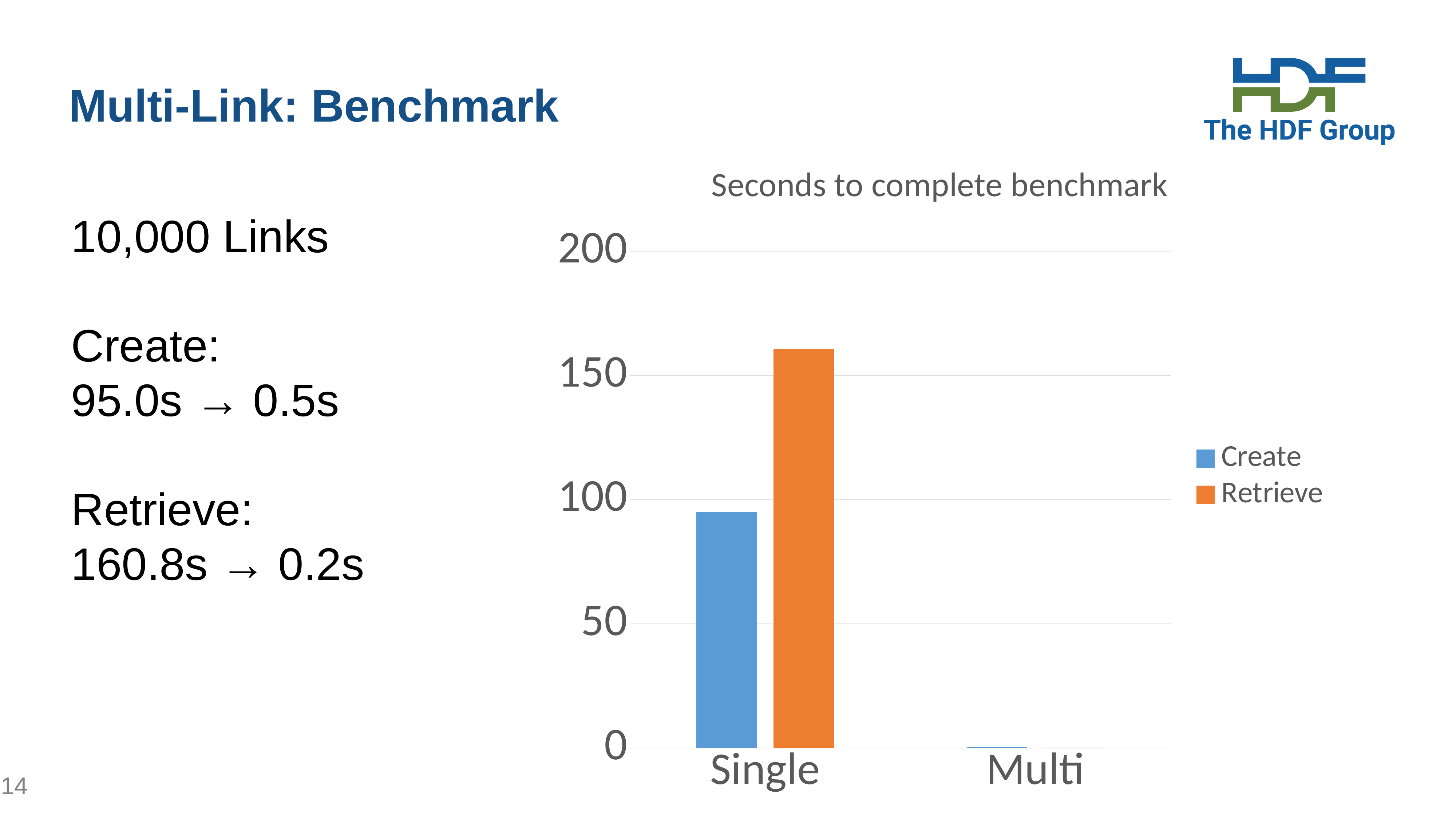

# Multi-Link: Benchmark

### Chart: Seconds to complete benchmark

| Category | Create | Retrieve |
|---|---|---|
| Single | 95.0 | 160.8 |
| Multi | 0.5 | 0.2 |
10,000 Links

Create:
95.0s → 0.5s

Retrieve:
160.8s → 0.2s